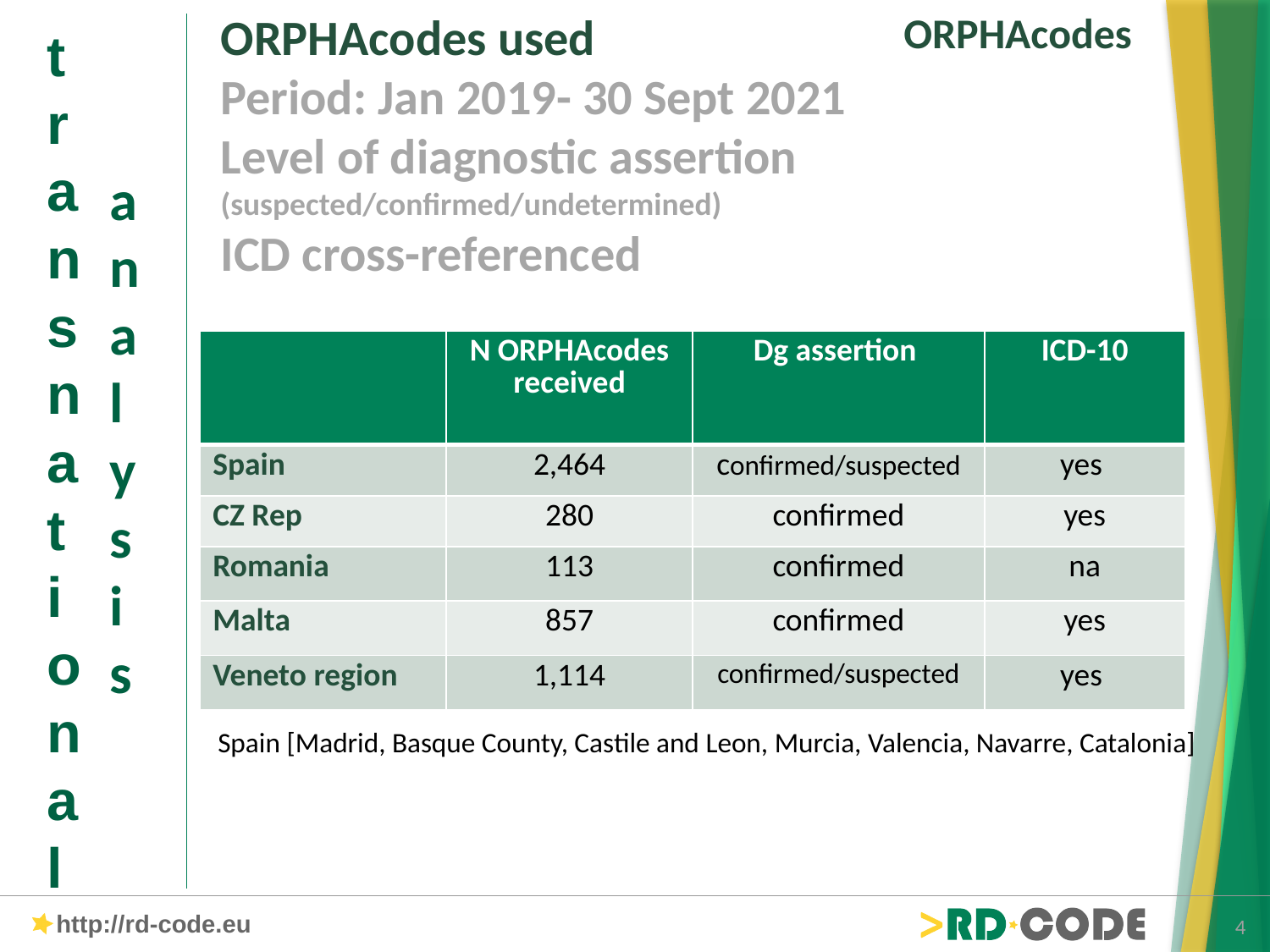

ORPHAcodes used
Period: Jan 2019- 30 Sept 2021
Level of diagnostic assertion (suspected/confirmed/undetermined)
ICD cross-referenced

ORPHAcodes
transnational
analysis
|  | N ORPHAcodes received | Dg assertion | ICD-10 |
| --- | --- | --- | --- |
| Spain | 2,464 | confirmed/suspected | yes |
| CZ Rep | 280 | confirmed | yes |
| Romania | 113 | confirmed | na |
| Malta | 857 | confirmed | yes |
| Veneto region | 1,114 | confirmed/suspected | yes |

Spain [Madrid, Basque County, Castile and Leon, Murcia, Valencia, Navarre, Catalonia]
4